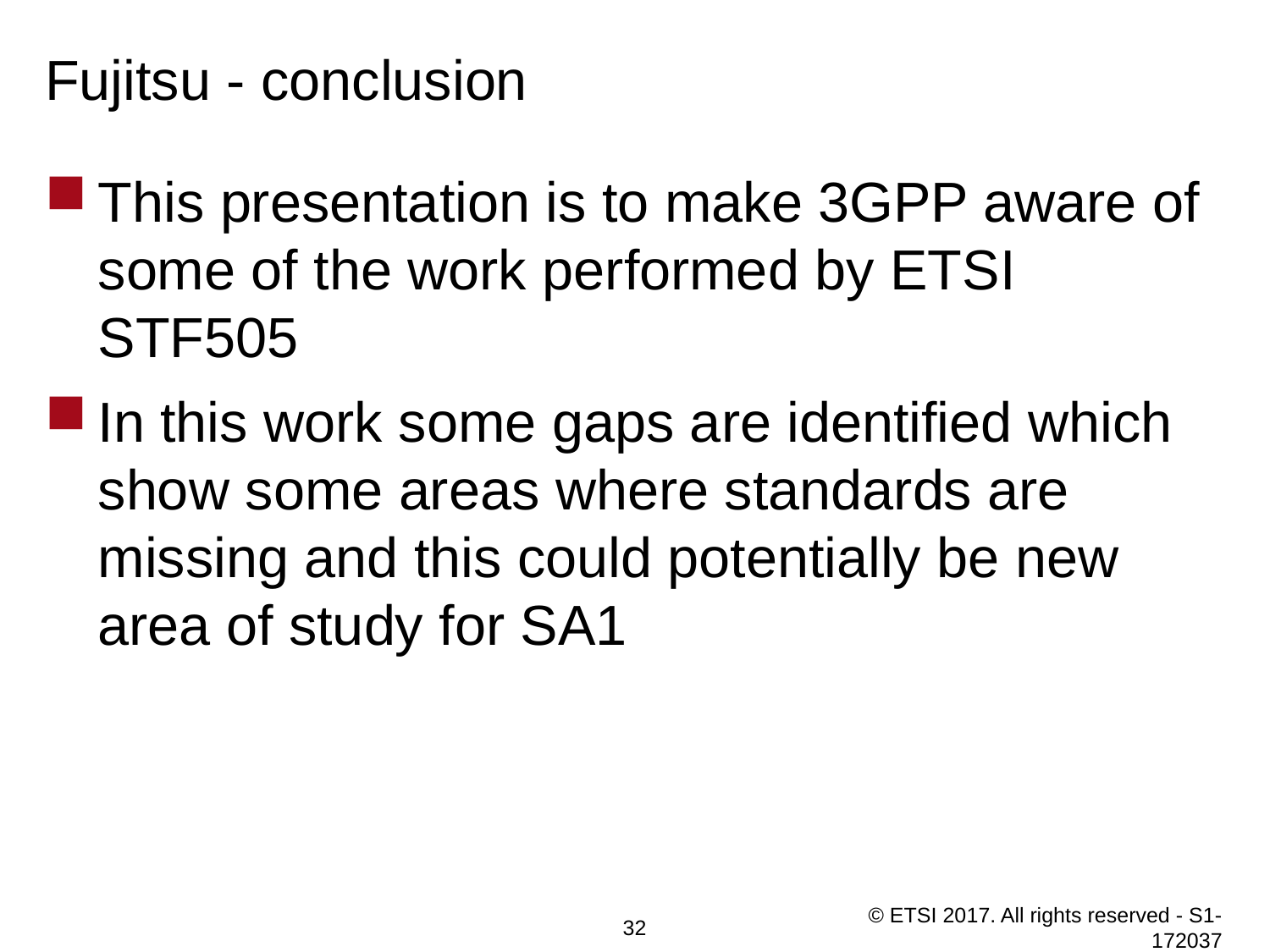

# Fujitsu - conclusion
This presentation is to make 3GPP aware of some of the work performed by ETSI STF505
In this work some gaps are identified which show some areas where standards are missing and this could potentially be new area of study for SA1

32
© ETSI 2017. All rights reserved - S1-172037